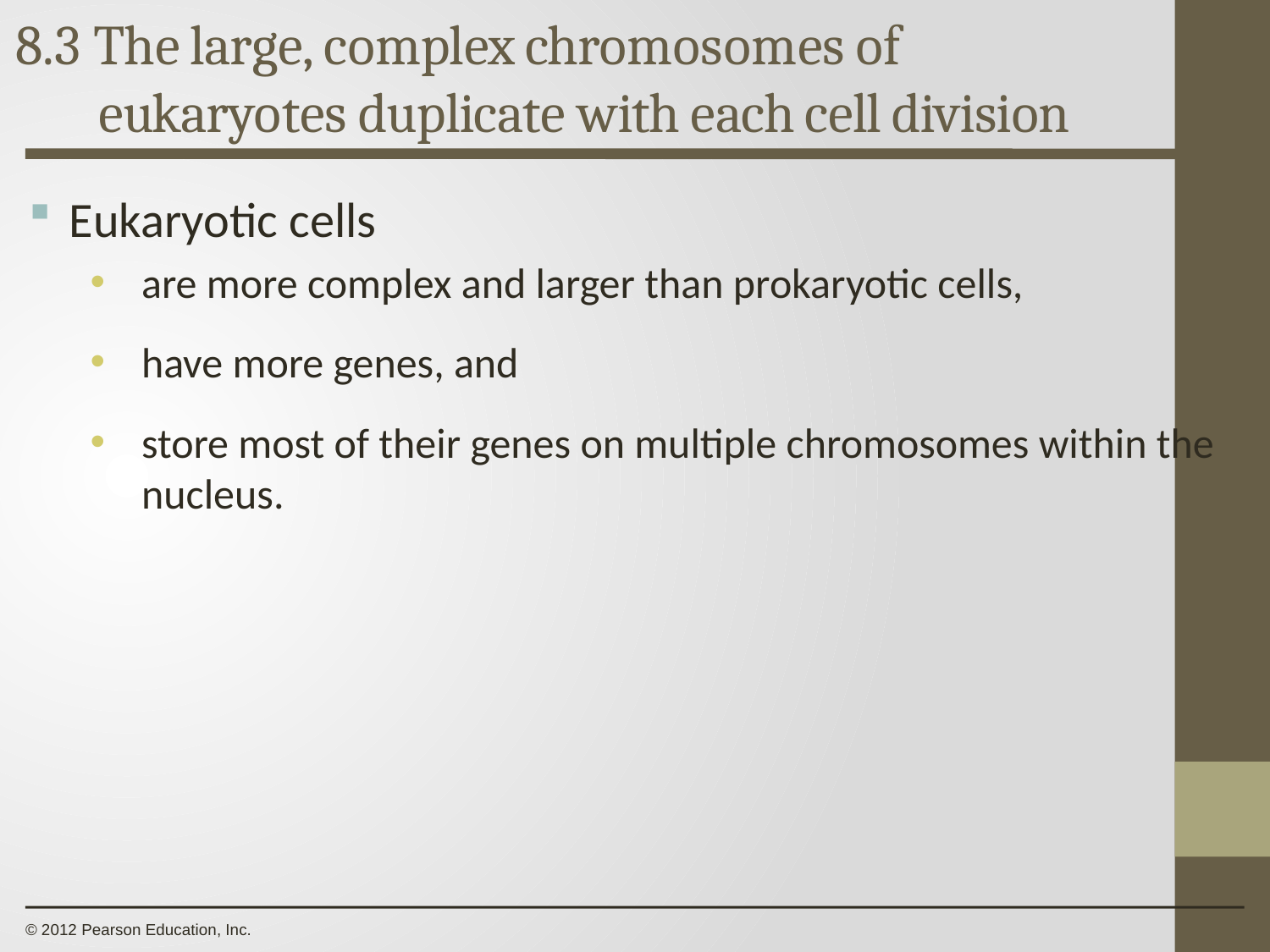

8.3 The large, complex chromosomes of
eukaryotes duplicate with each cell division
0

Eukaryotic cells
are more complex and larger than prokaryotic cells,
have more genes, and
store most of their genes on multiple chromosomes within the nucleus.

© 2012 Pearson Education, Inc.